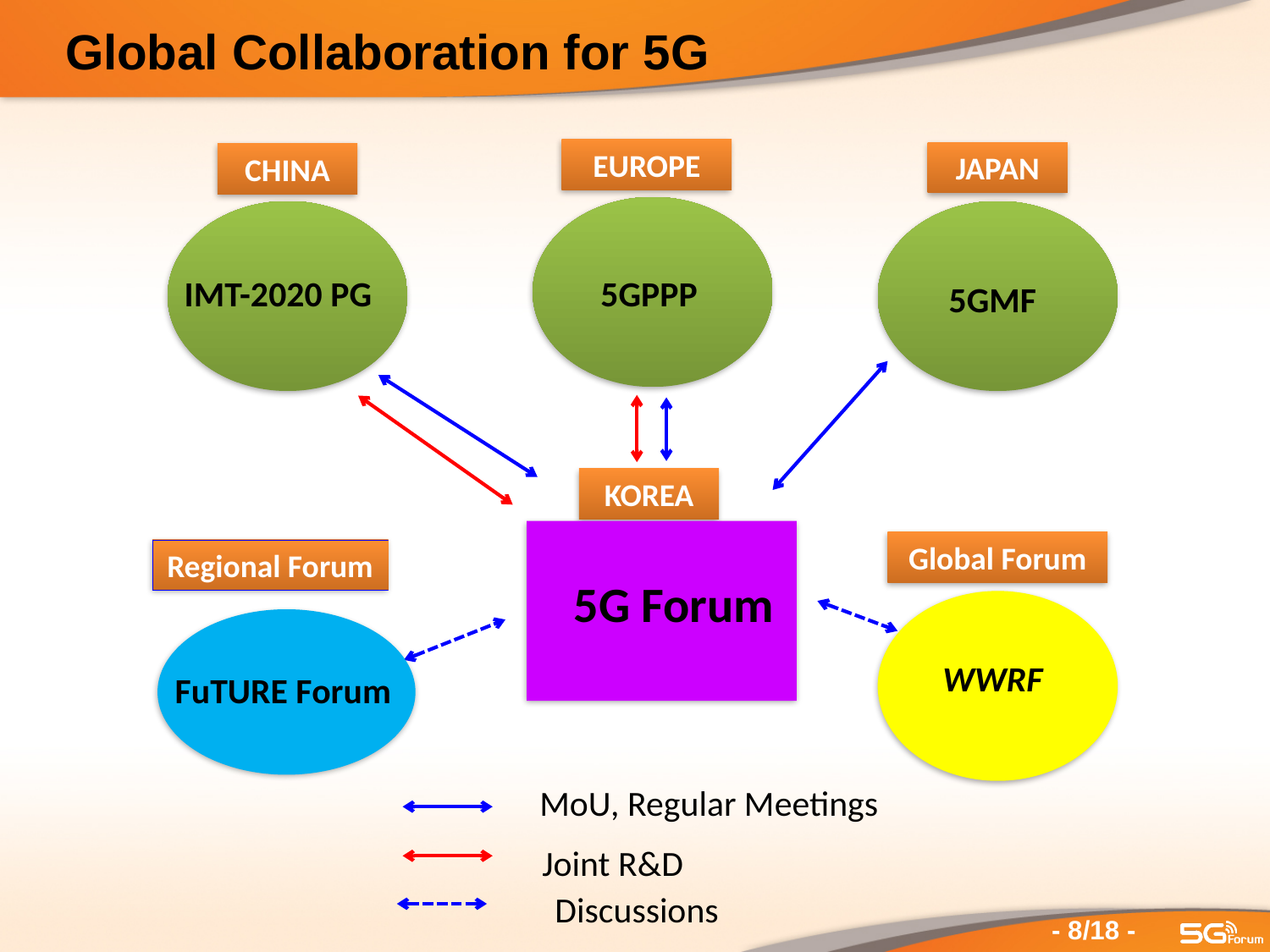

# Global Collaboration for 5G

EUROPE
JAPAN
CHINA

IMT-2020 PG
5GPPP
5GMF
KOREA

Global Forum
5G Forum

WWRF
MoU, Regular Meetings
Discussions
Regional Forum

Joint R&D
FuTURE Forum
- 8/18 -